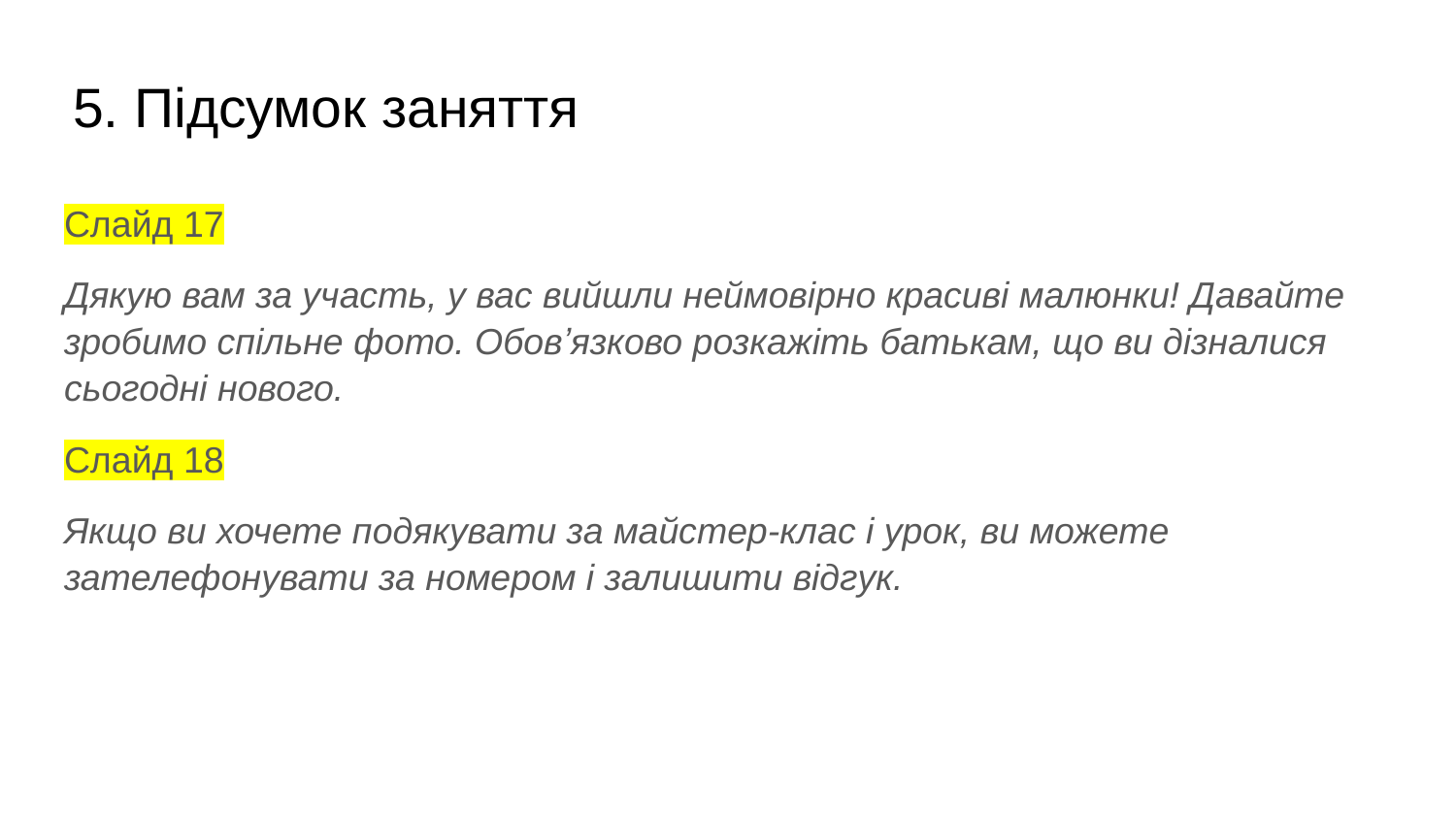

# 5. Підсумок заняття

Слайд 17
Дякую вам за участь, у вас вийшли неймовірно красиві малюнки! Давайте зробимо спільне фото. Обовʼязково розкажіть батькам, що ви дізналися сьогодні нового.
Слайд 18
Якщо ви хочете подякувати за майстер-клас і урок, ви можете зателефонувати за номером і залишити відгук.